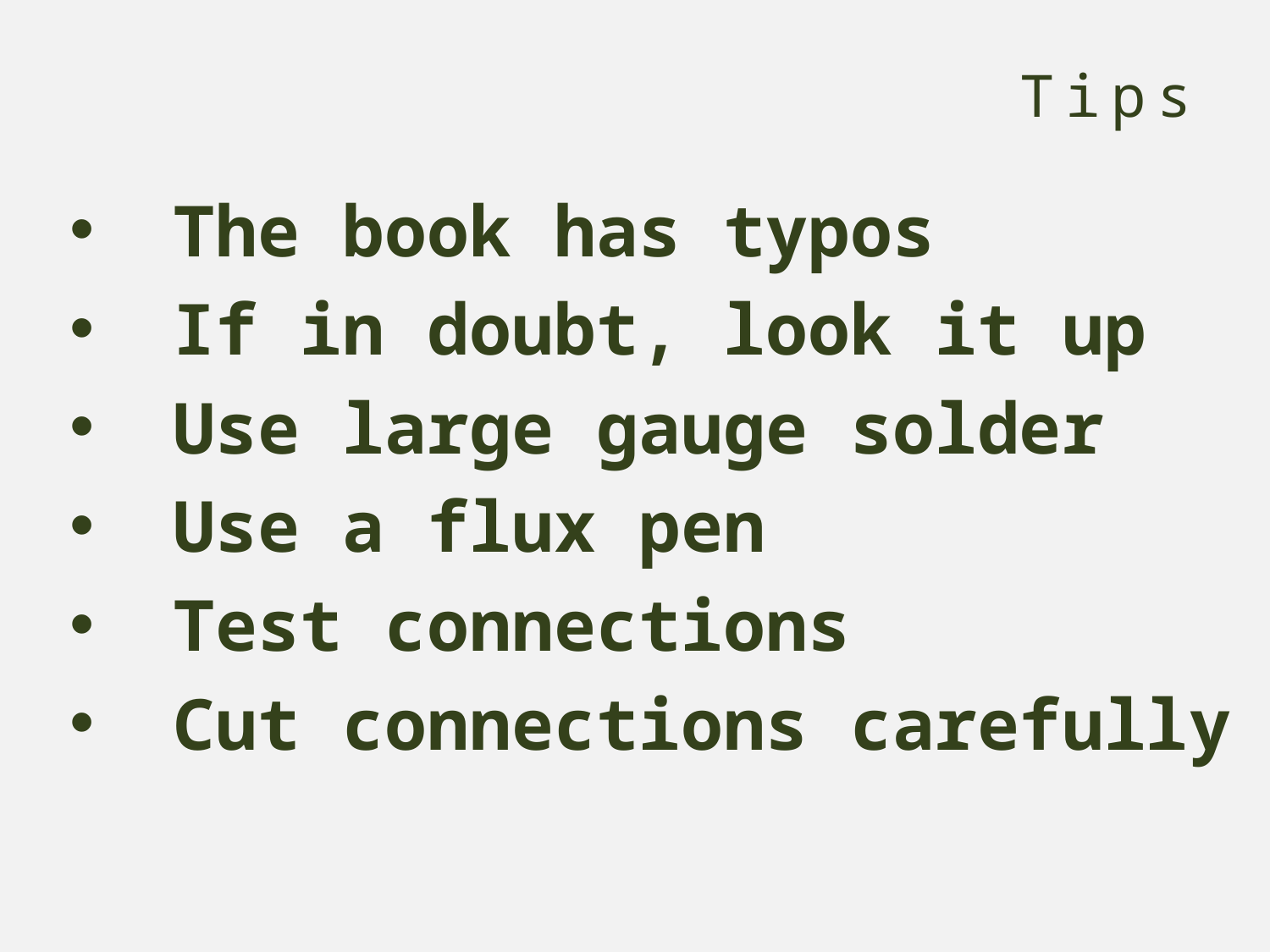

Tips
The book has typos
If in doubt, look it up
Use large gauge solder
Use a flux pen
Test connections
Cut connections carefully